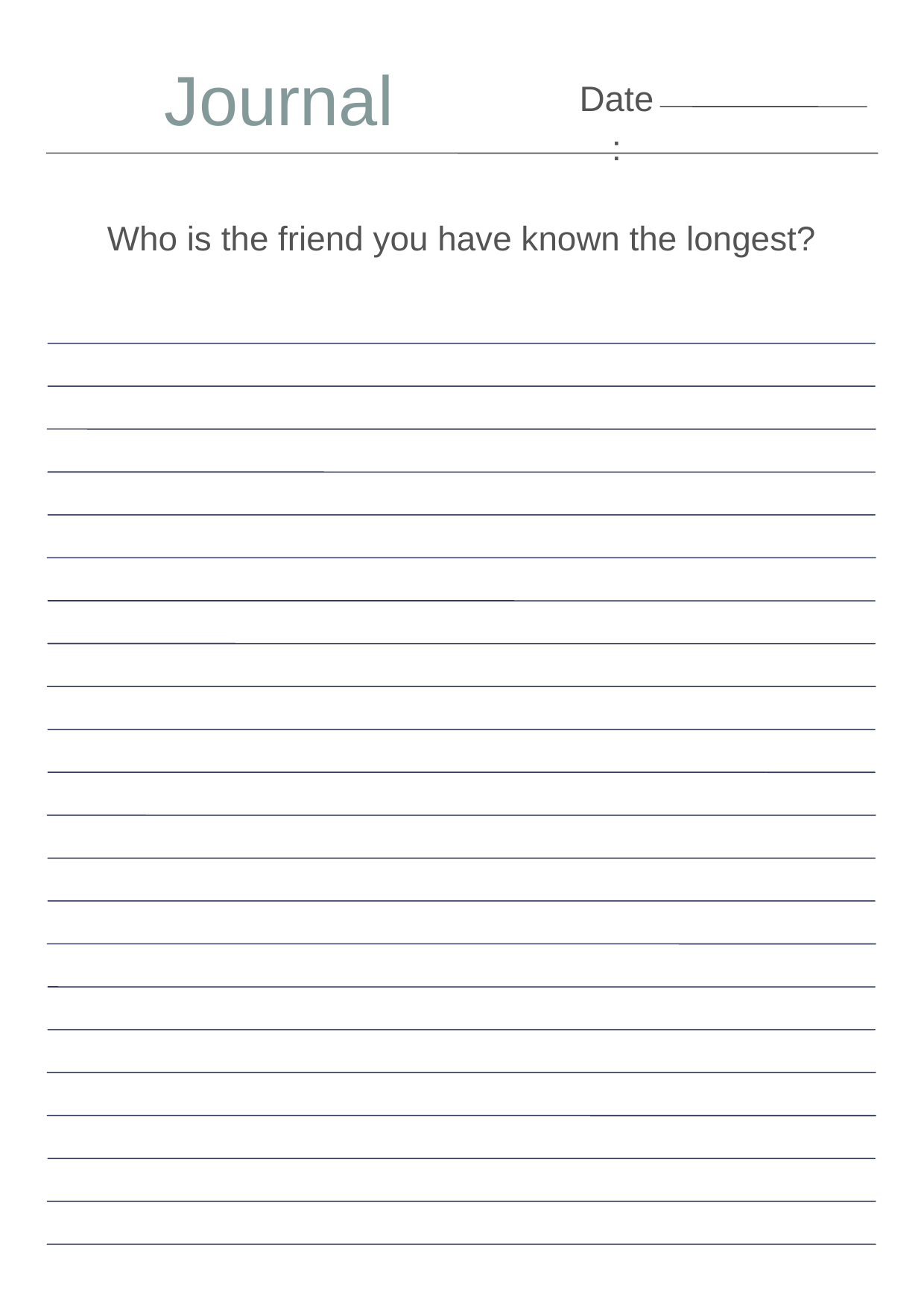

Journal
Date:

Who is the friend you have known the longest?